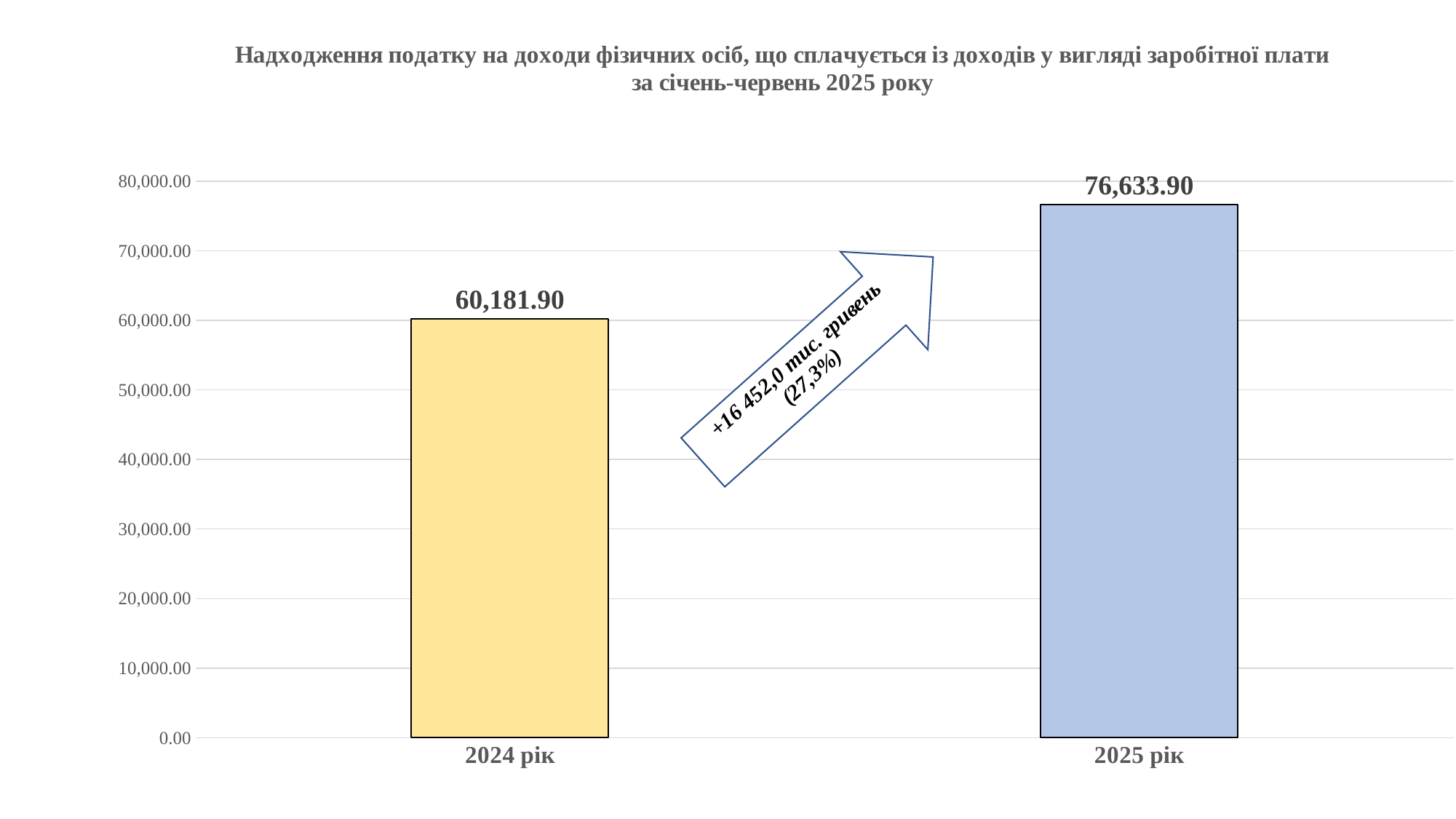

### Chart: Надходження податку на доходи фізичних осіб, що сплачується із доходів у вигляді заробітної плати
за січень-червень 2025 року

| Category |  |
|---|---|
| 2024 рік | 60181.9 |
| 2025 рік | 76633.9 |